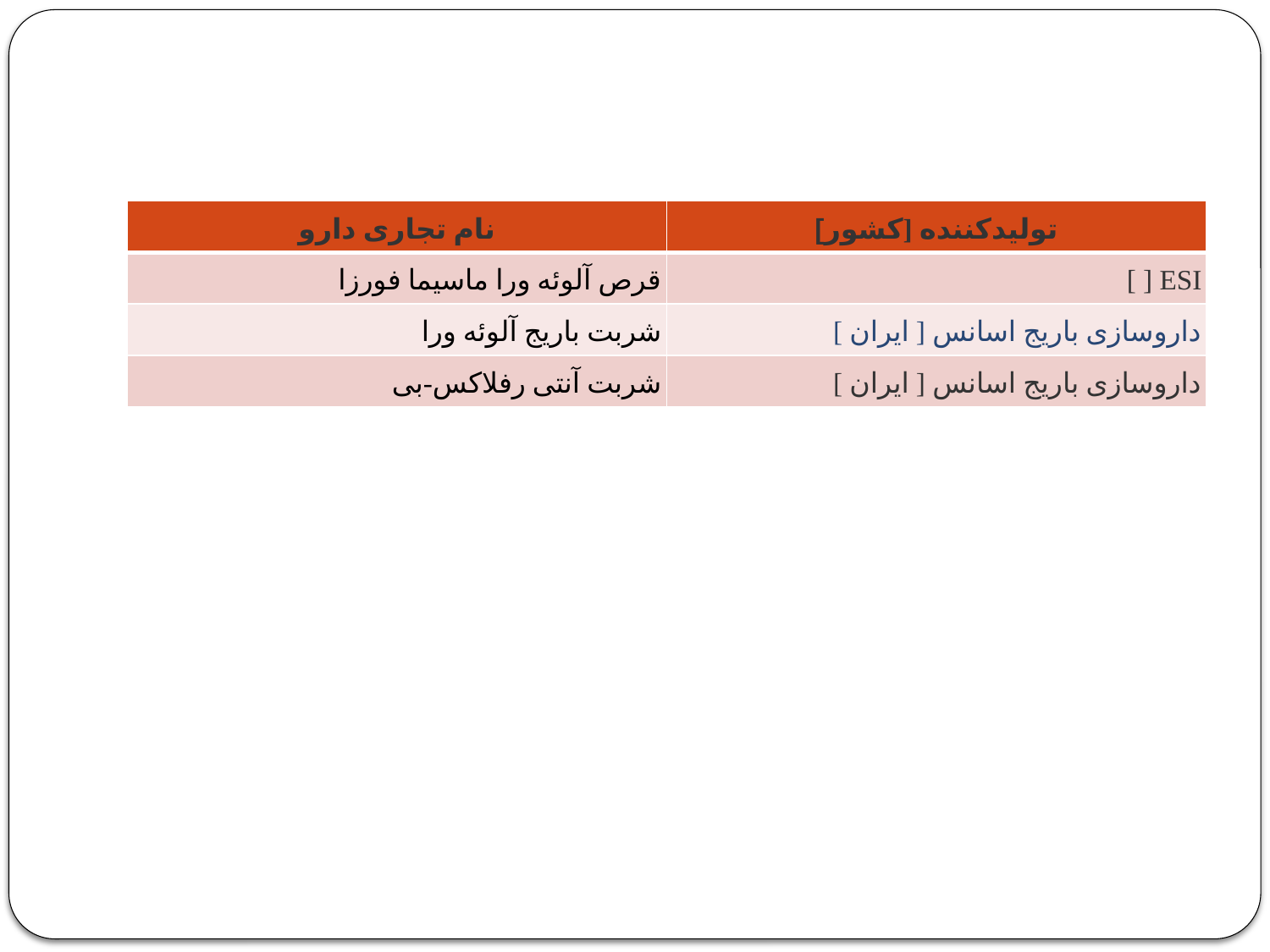

#
| نام تجاری دارو | تولیدکننده [کشور] |
| --- | --- |
| قرص آلوئه ورا ماسیما فورزا | ESI [ ] |
| شربت باریج آلوئه ورا | داروسازی باریج اسانس [ ایران ] |
| شربت آنتی رفلاکس-بی | داروسازی باریج اسانس [ ایران ] |